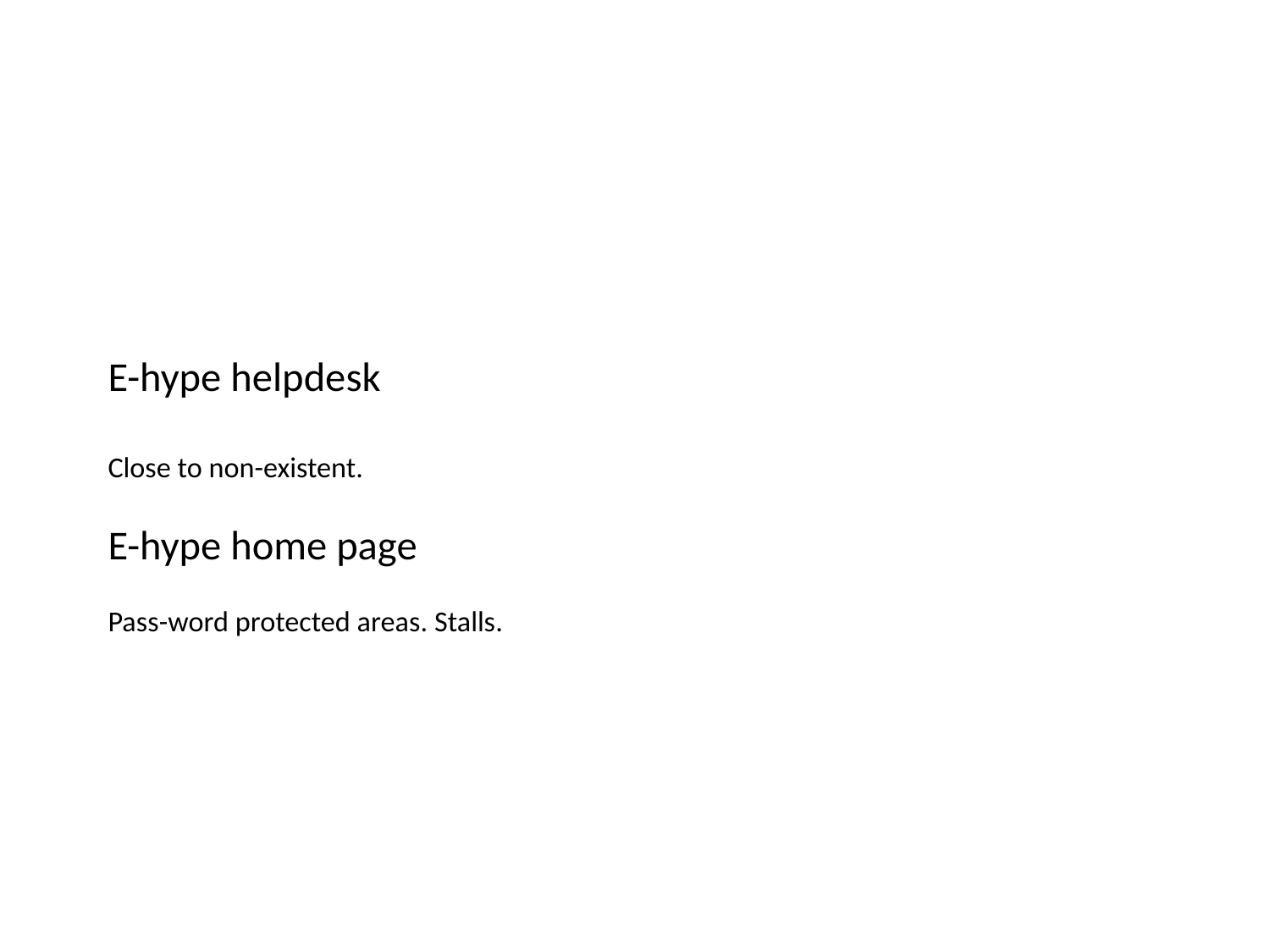

# E-hype helpdesk Close to non-existent. E-hype home page Pass-word protected areas. Stalls.